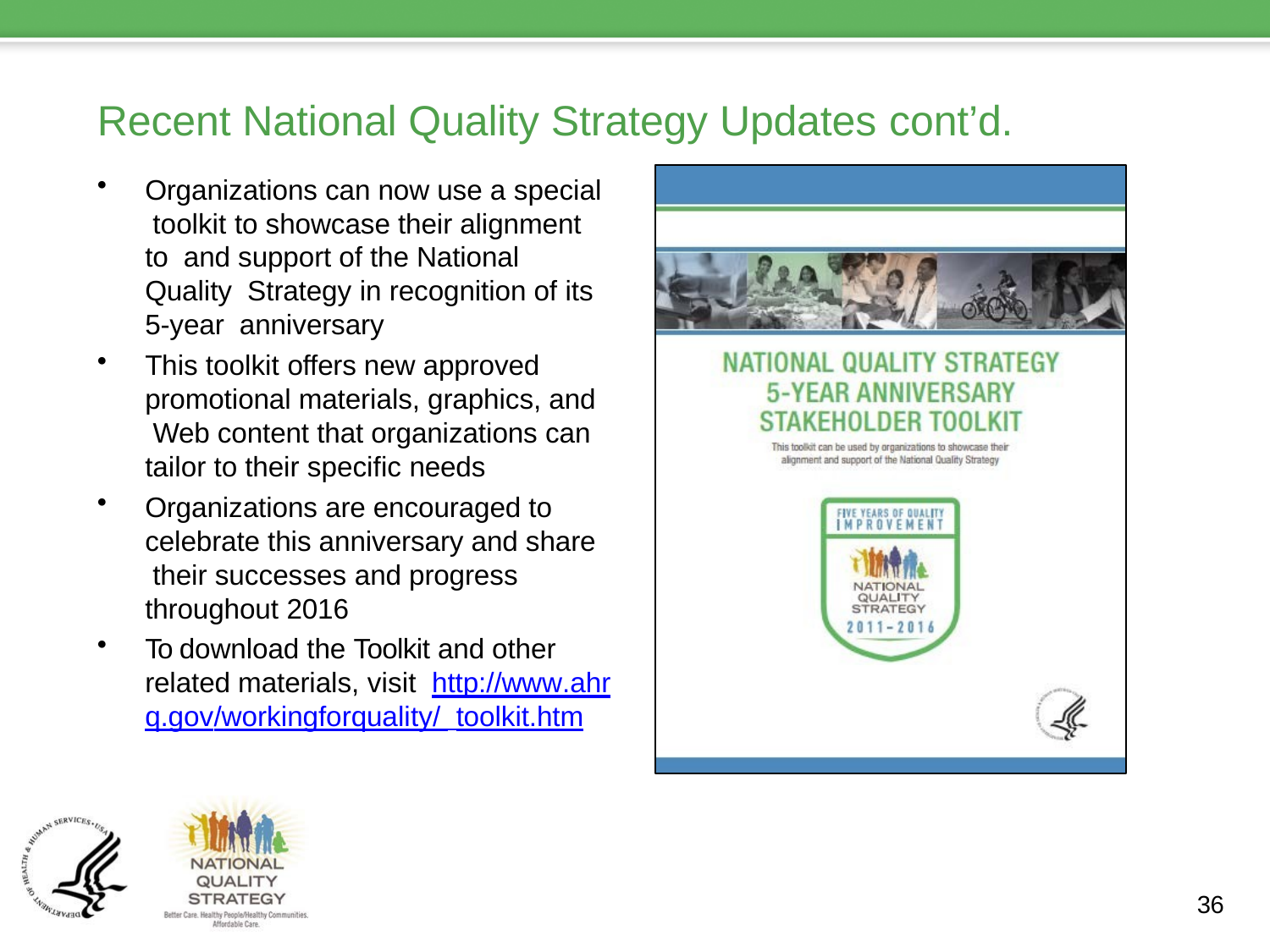

# Recent National Quality Strategy Updates cont’d.

Organizations can now use a special  toolkit to showcase their alignment to  and support of the National Quality  Strategy in recognition of its 5-year  anniversary
This toolkit offers new approved  promotional materials, graphics, and  Web content that organizations can  tailor to their specific needs
Organizations are encouraged to  celebrate this anniversary and share  their successes and progress  throughout 2016
To download the Toolkit and other  related materials, visit  http://www.ahrq.gov/workingforquality/  toolkit.htm

36